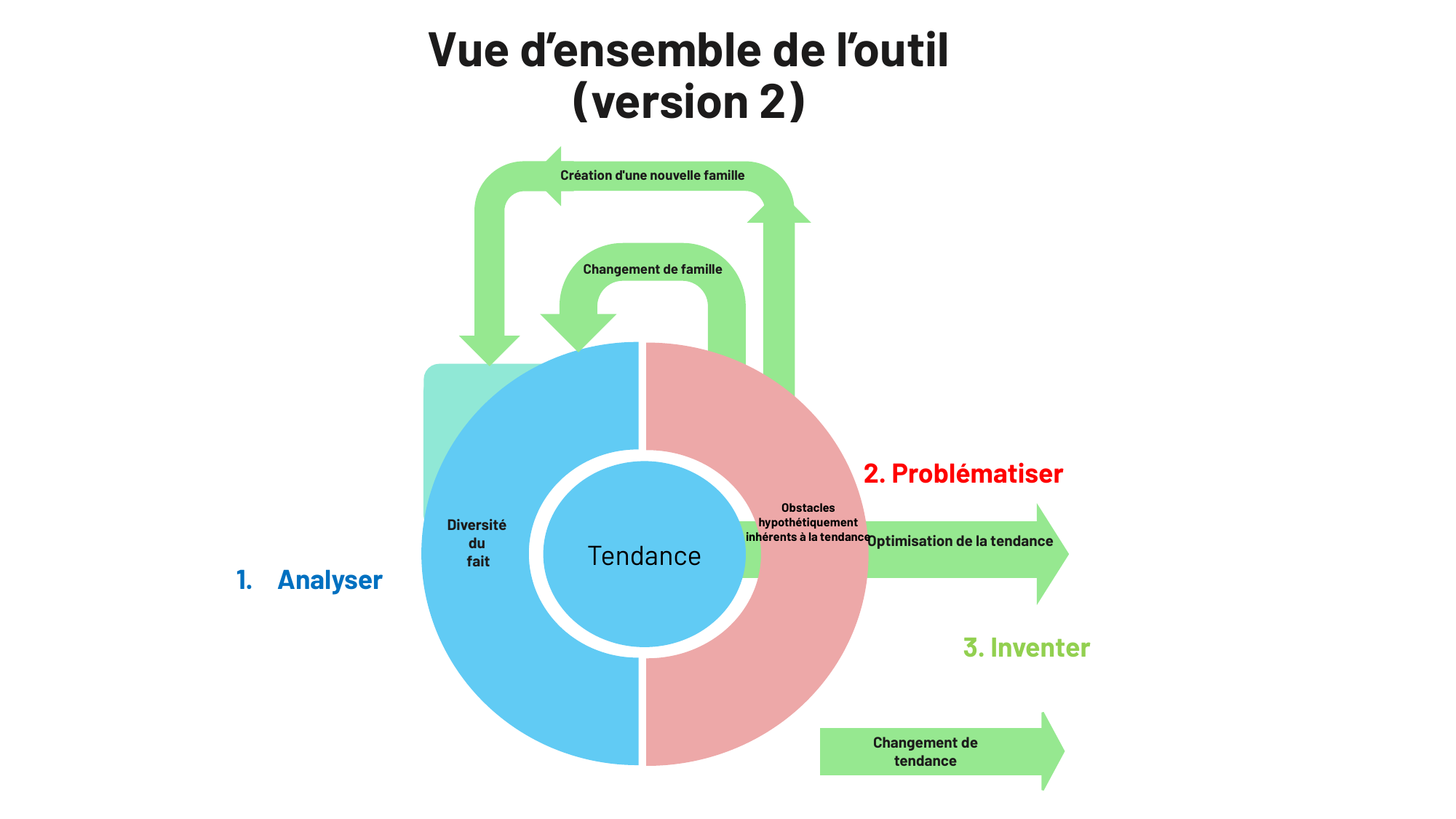

# Vue d’ensemble de l’outil (version 2)

Création d'une nouvelle famille

Changement de famille

Diversité
du
fait

Obstacles hypothétiquement inhérents à la tendance

2. Problématiser
Tendance

Optimisation de la tendance
Analyser
3. Inventer

Changement de tendance